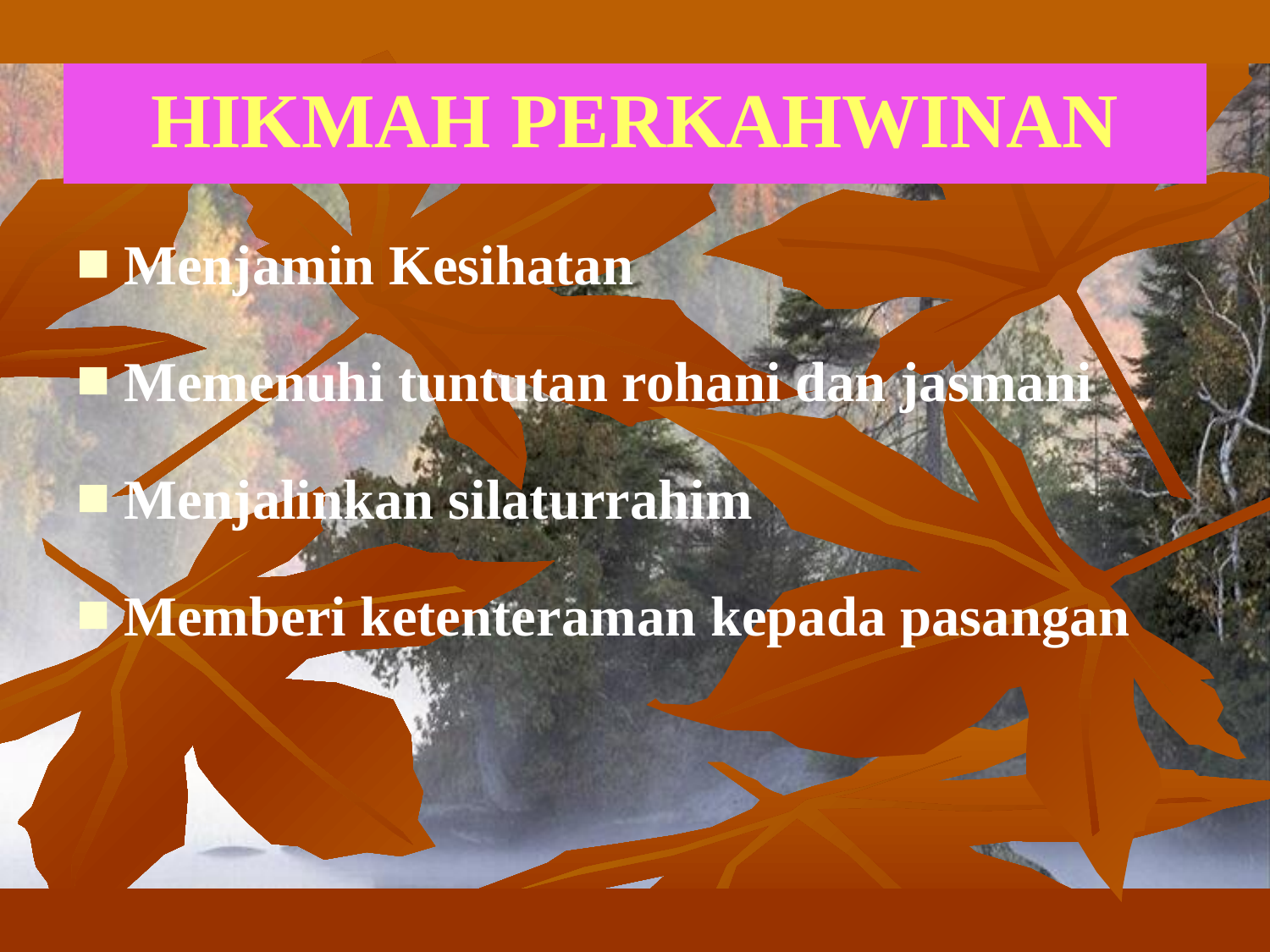

# HIKMAH PERKAHWINAN
Menjamin Kesihatan

Memenuhi tuntutan rohani dan jasmani

Menjalinkan silaturrahim

Memberi ketenteraman kepada pasangan